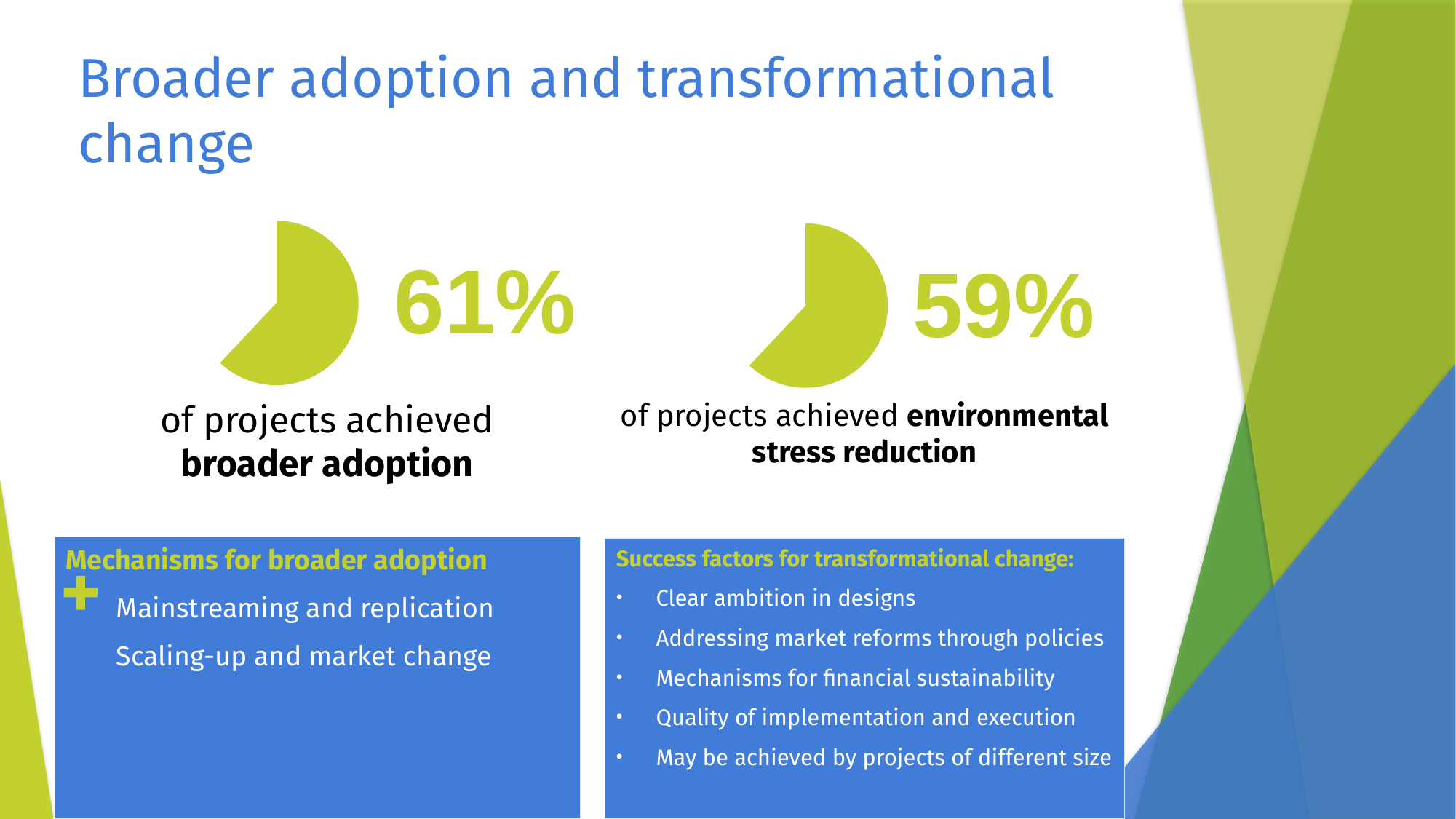

# Broader adoption and transformational change

### Chart

| Category |
|---|

### Chart

| Category | Sales |
|---|---|
| A | 62.0 |
| B | 38.0 |

### Chart

| Category | Sales |
|---|---|
| A | 62.0 |
| B | 38.0 |
61%
59%
of projects achieved environmental stress reduction
of projects achieved broader adoption
Mechanisms for broader adoption
       Mainstreaming and replication
       Scaling-up and market change

Success factors for transformational change:
Clear ambition in designs
Addressing market reforms through policies
Mechanisms for financial sustainability
Quality of implementation and execution
May be achieved by projects of different size